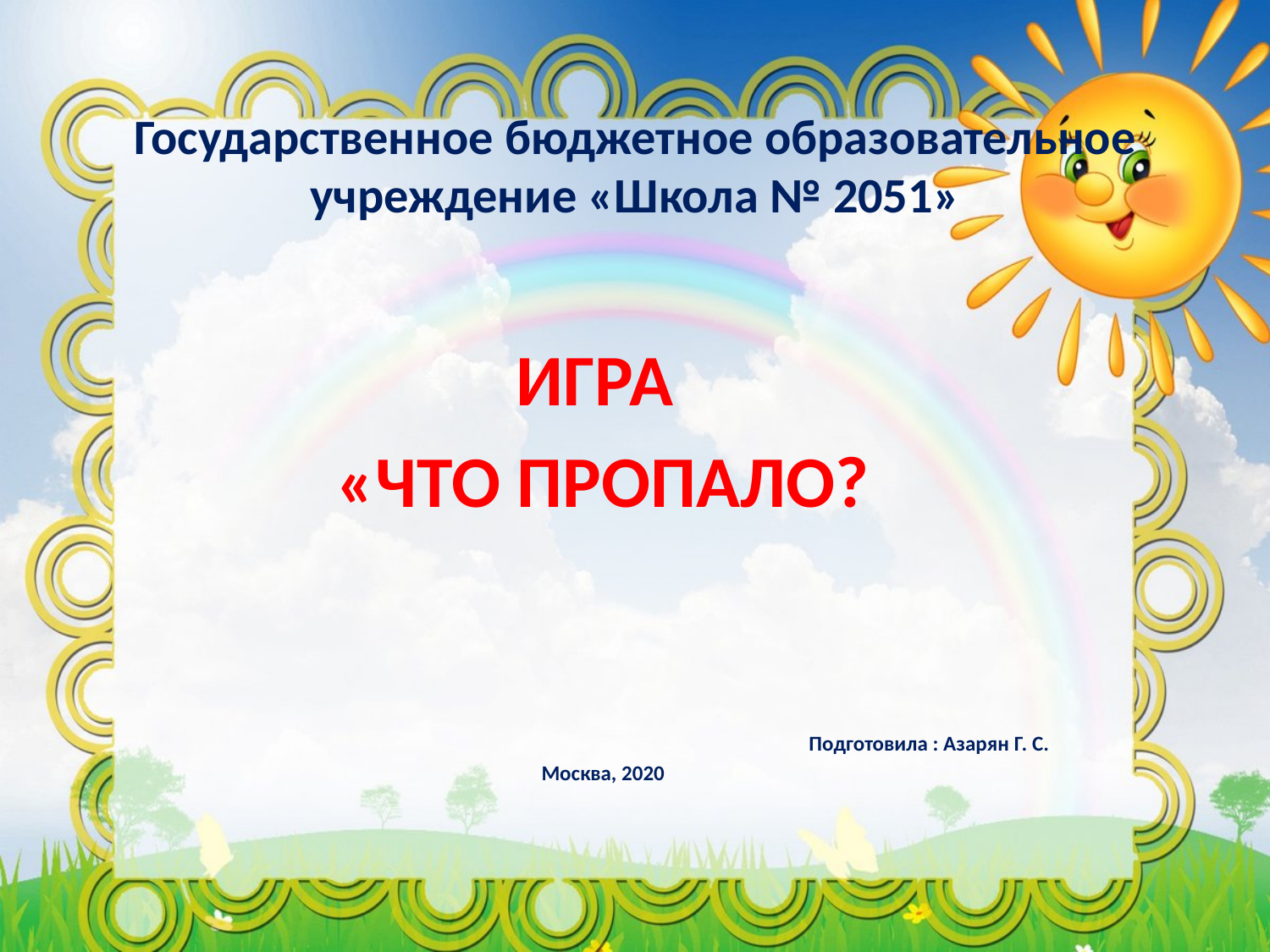

# Государственное бюджетное образовательное учреждение «Школа № 2051»

ИГРА
«ЧТО ПРОПАЛО?

                                                                                                                                      Подготовила : Азарян Г. С.
Москва, 2020